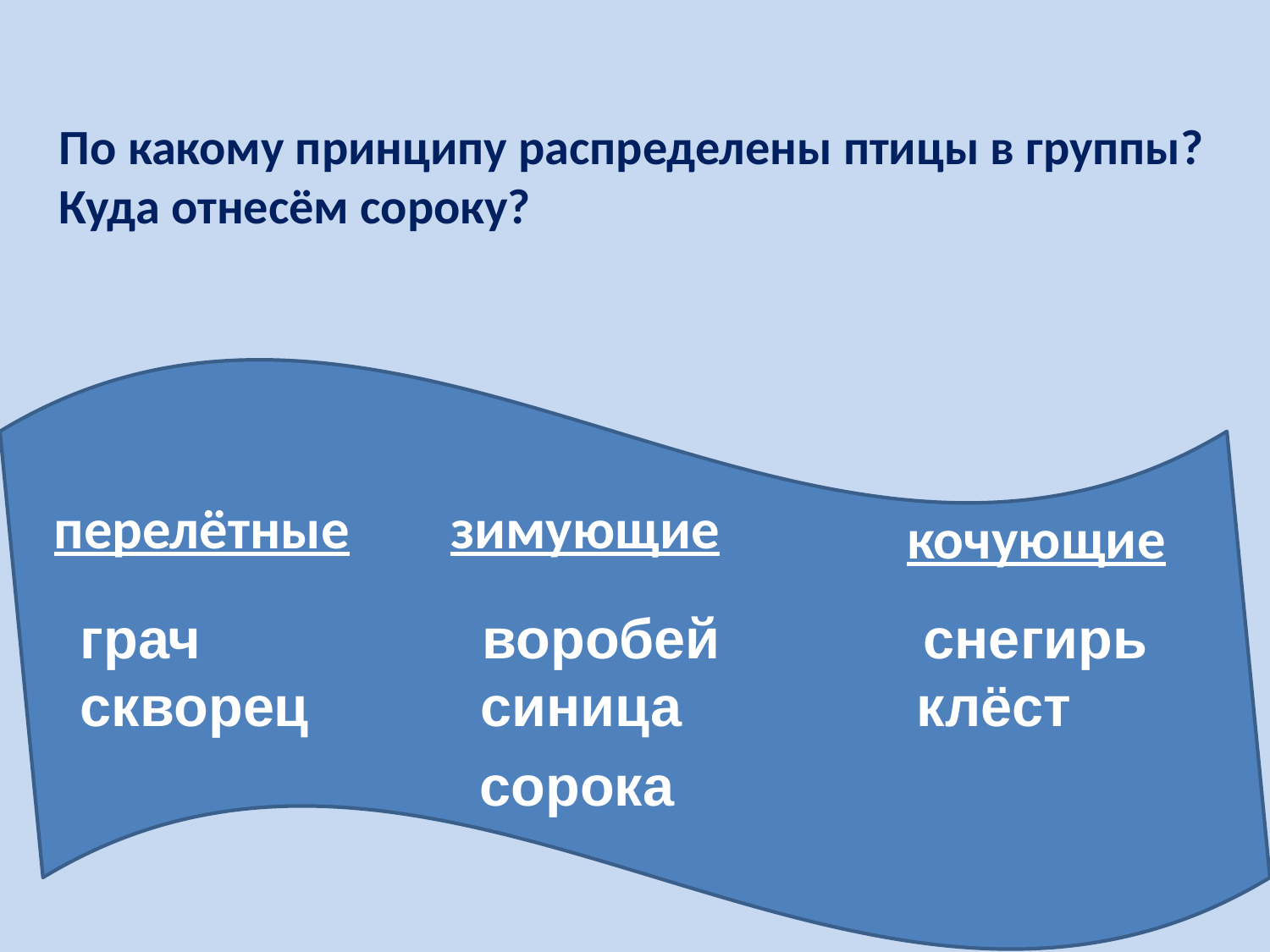

По какому принципу распределены птицы в группы?
Куда отнесём сороку?

перелётные
зимующие
кочующие
    грач                  воробей             снегирь
    скворец           синица               клёст
сорока